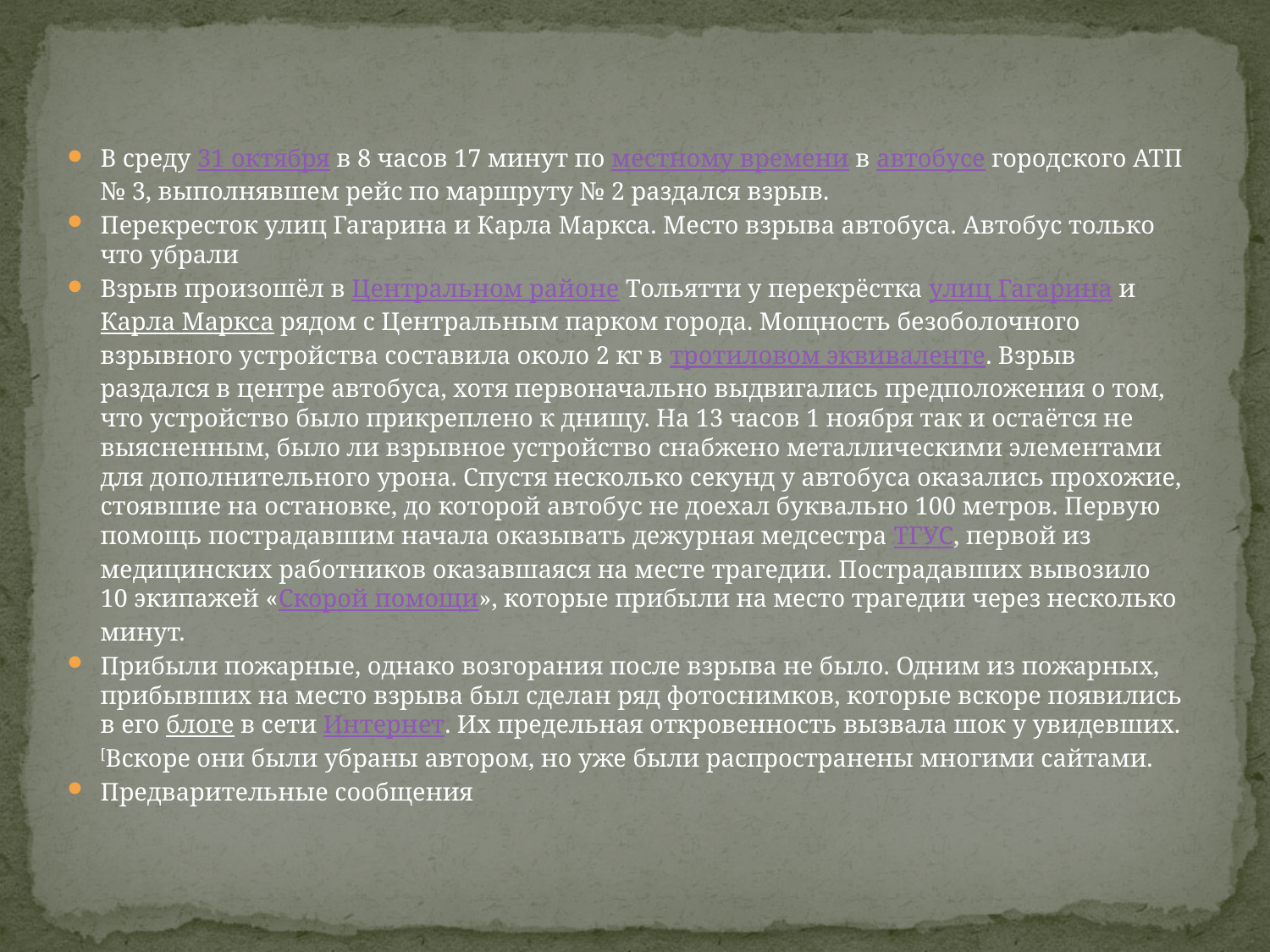

В среду 31 октября в 8 часов 17 минут по местному времени в автобусе городского АТП № 3, выполнявшем рейс по маршруту № 2 раздался взрыв.
Перекресток улиц Гагарина и Карла Маркса. Место взрыва автобуса. Автобус только что убрали
Взрыв произошёл в Центральном районе Тольятти у перекрёстка улиц Гагарина и Карла Маркса рядом с Центральным парком города. Мощность безоболочного взрывного устройства составила около 2 кг в тротиловом эквиваленте. Взрыв раздался в центре автобуса, хотя первоначально выдвигались предположения о том, что устройство было прикреплено к днищу. На 13 часов 1 ноября так и остаётся не выясненным, было ли взрывное устройство снабжено металлическими элементами для дополнительного урона. Спустя несколько секунд у автобуса оказались прохожие, стоявшие на остановке, до которой автобус не доехал буквально 100 метров. Первую помощь пострадавшим начала оказывать дежурная медсестра ТГУС, первой из медицинских работников оказавшаяся на месте трагедии. Пострадавших вывозило 10 экипажей «Скорой помощи», которые прибыли на место трагедии через несколько минут.
Прибыли пожарные, однако возгорания после взрыва не было. Одним из пожарных, прибывших на место взрыва был сделан ряд фотоснимков, которые вскоре появились в его блоге в сети Интернет. Их предельная откровенность вызвала шок у увидевших.[Вскоре они были убраны автором, но уже были распространены многими сайтами.
Предварительные сообщения